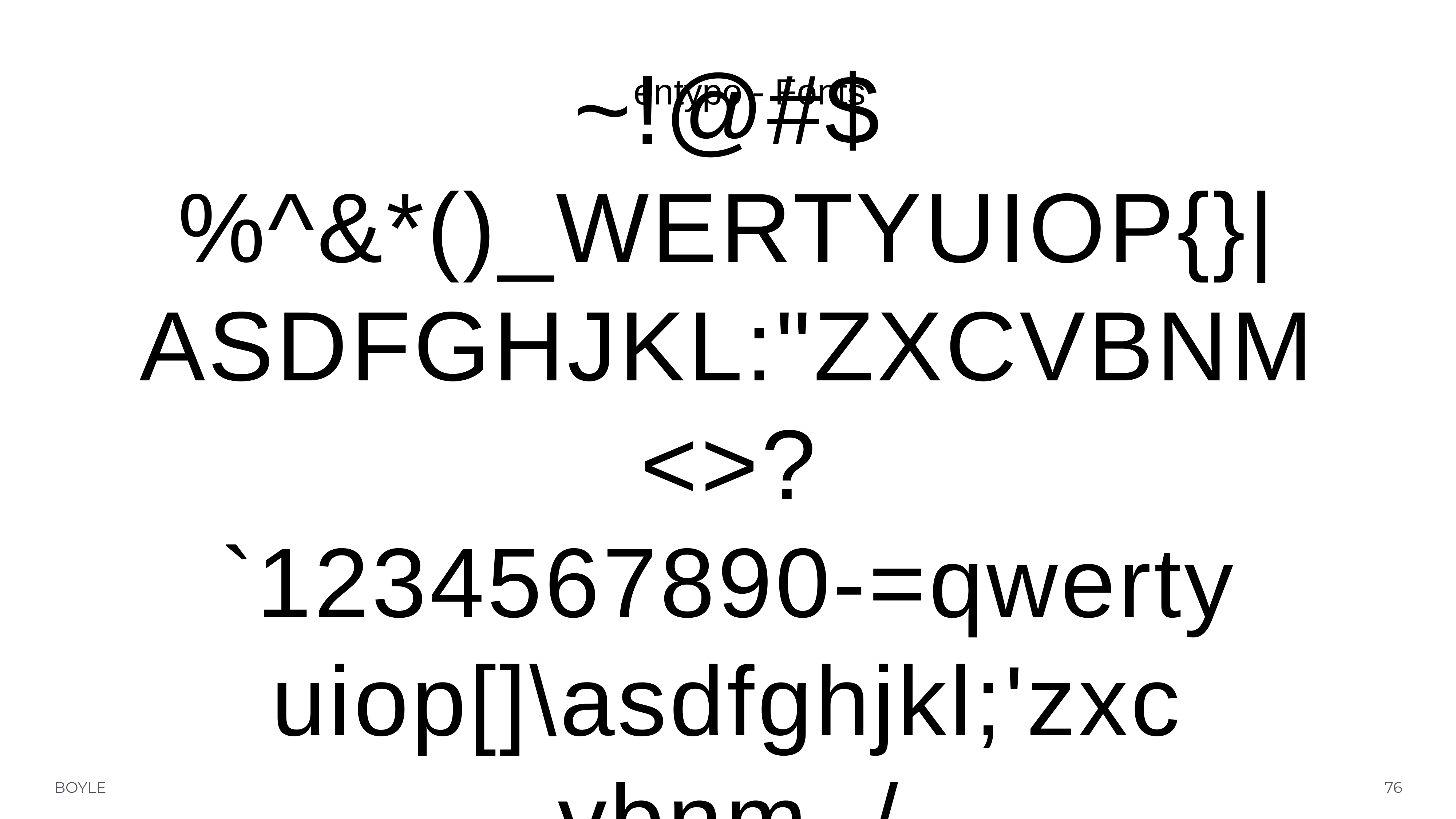

entypo - Fonts
~!@#$%^&*()_WERTYUIOP{}|ASDFGHJKL:"ZXCVBNM<>?
`1234567890-=qwerty
uiop[]\asdfghjkl;'zxc vbnm,./
BOYLE
76